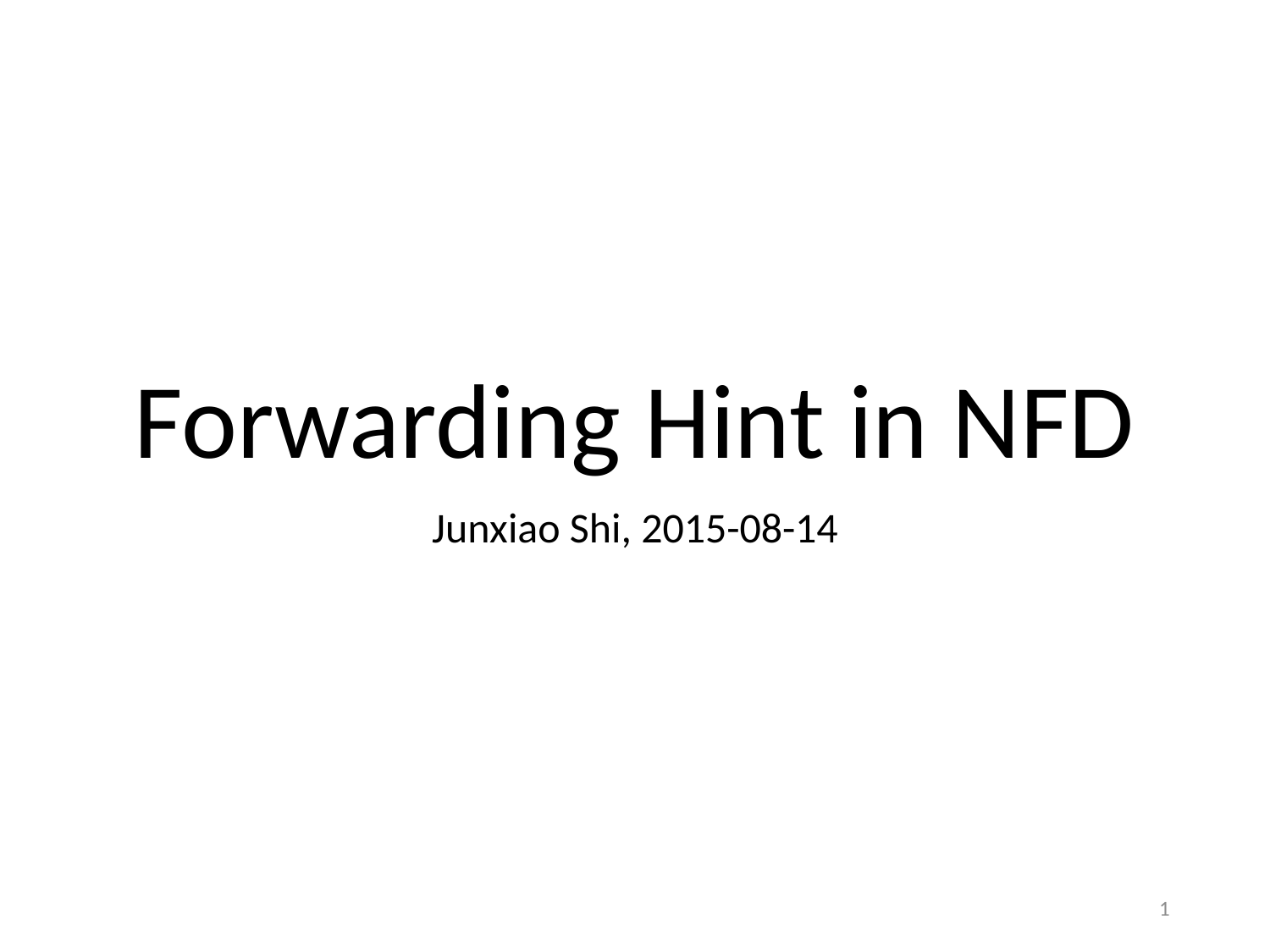

# Forwarding Hint in NFD
Junxiao Shi, 2015-08-14
1